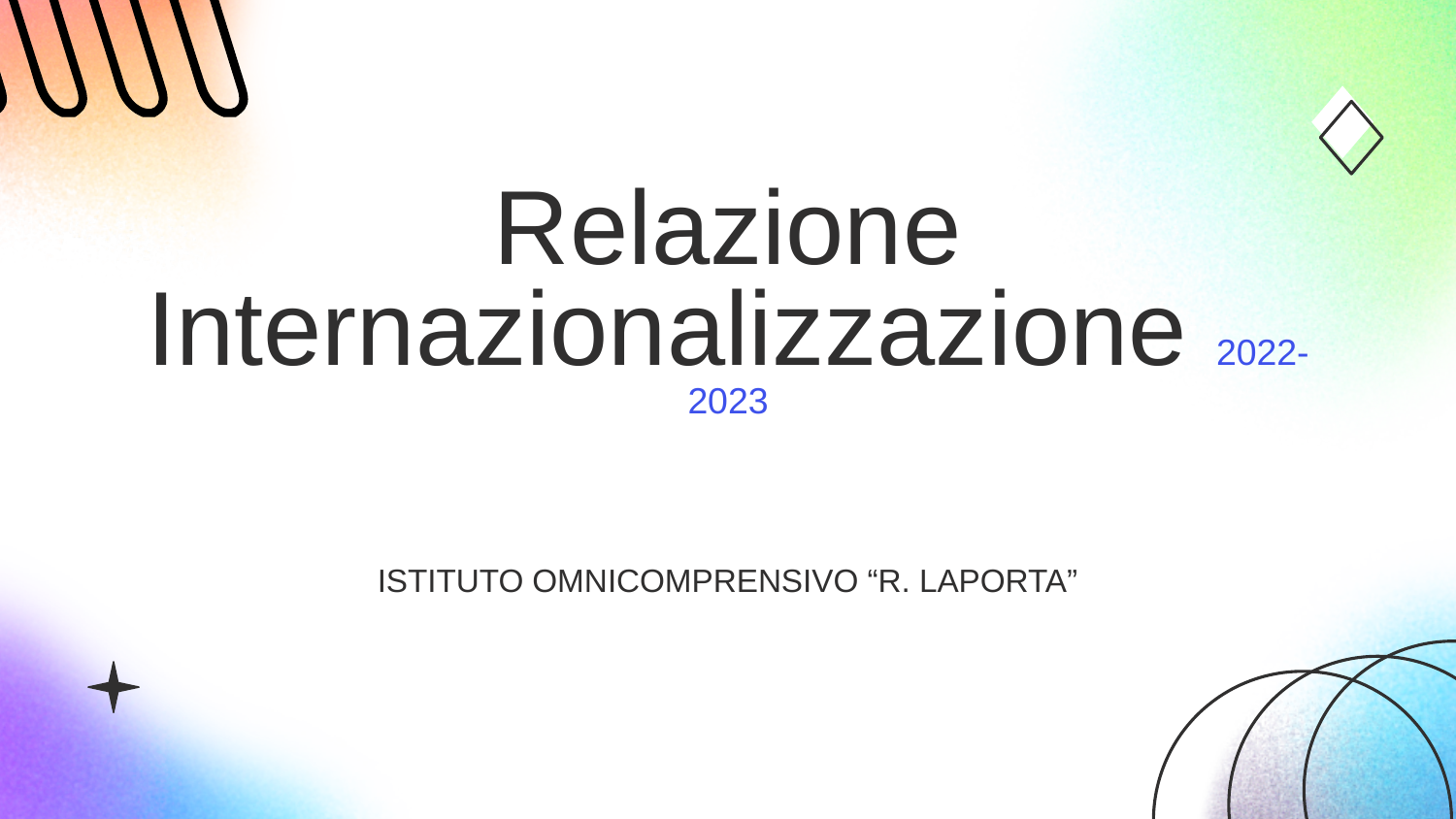

# Relazione Internazionalizzazione 2022-2023

ISTITUTO OMNICOMPRENSIVO “R. LAPORTA”